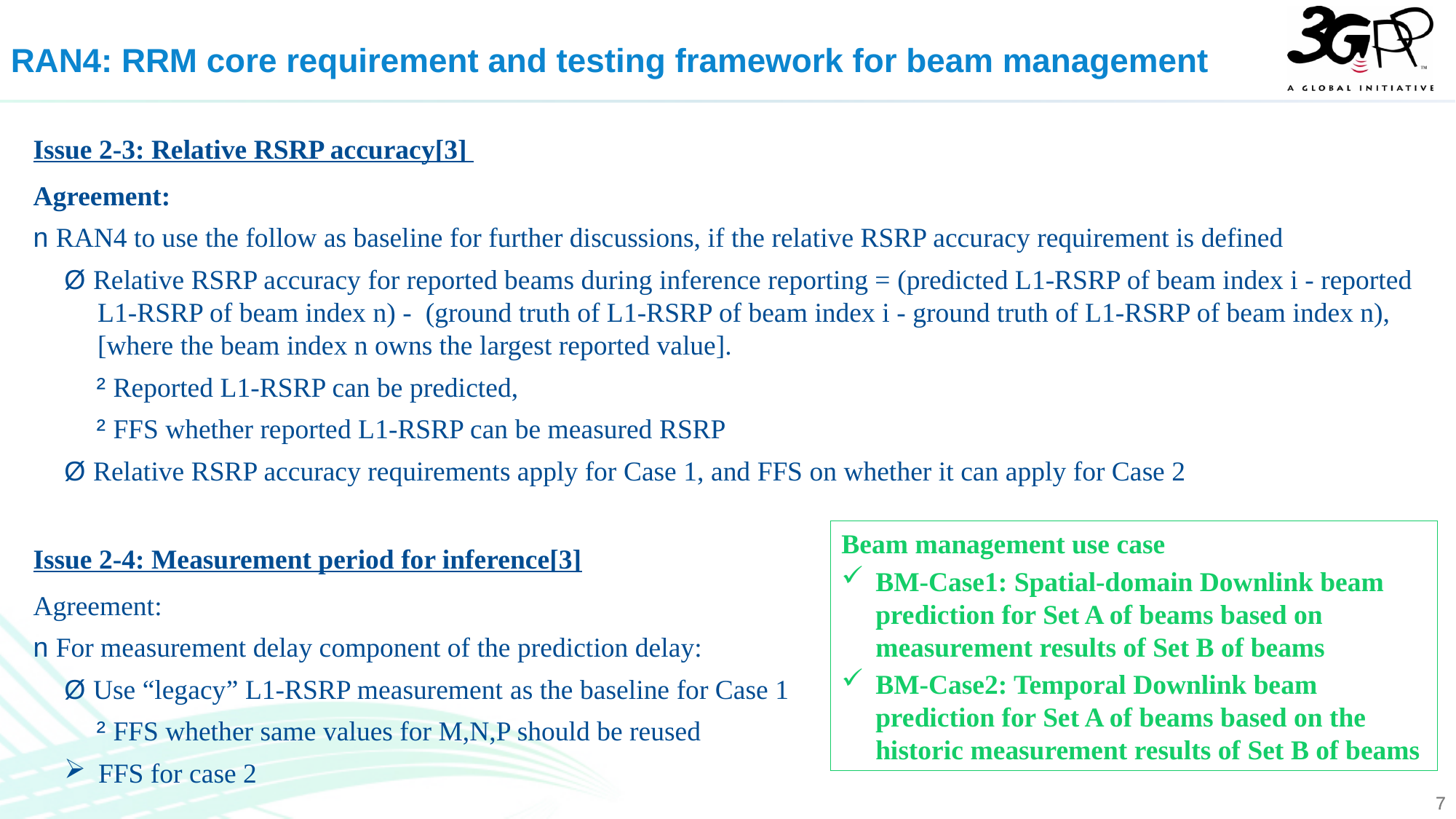

RAN4: RRM core requirement and testing framework for beam management
Issue 2-3: Relative RSRP accuracy[3]
Agreement:
n RAN4 to use the follow as baseline for further discussions, if the relative RSRP accuracy requirement is defined
Ø Relative RSRP accuracy for reported beams during inference reporting = (predicted L1-RSRP of beam index i - reported L1-RSRP of beam index n) -  (ground truth of L1-RSRP of beam index i - ground truth of L1-RSRP of beam index n), [where the beam index n owns the largest reported value].
² Reported L1-RSRP can be predicted,
² FFS whether reported L1-RSRP can be measured RSRP
Ø Relative RSRP accuracy requirements apply for Case 1, and FFS on whether it can apply for Case 2

Issue 2-4: Measurement period for inference[3]
Agreement:
n For measurement delay component of the prediction delay:
Ø Use “legacy” L1-RSRP measurement as the baseline for Case 1
² FFS whether same values for M,N,P should be reused
FFS for case 2
Beam management use case
BM-Case1: Spatial-domain Downlink beam prediction for Set A of beams based on measurement results of Set B of beams
BM-Case2: Temporal Downlink beam prediction for Set A of beams based on the historic measurement results of Set B of beams